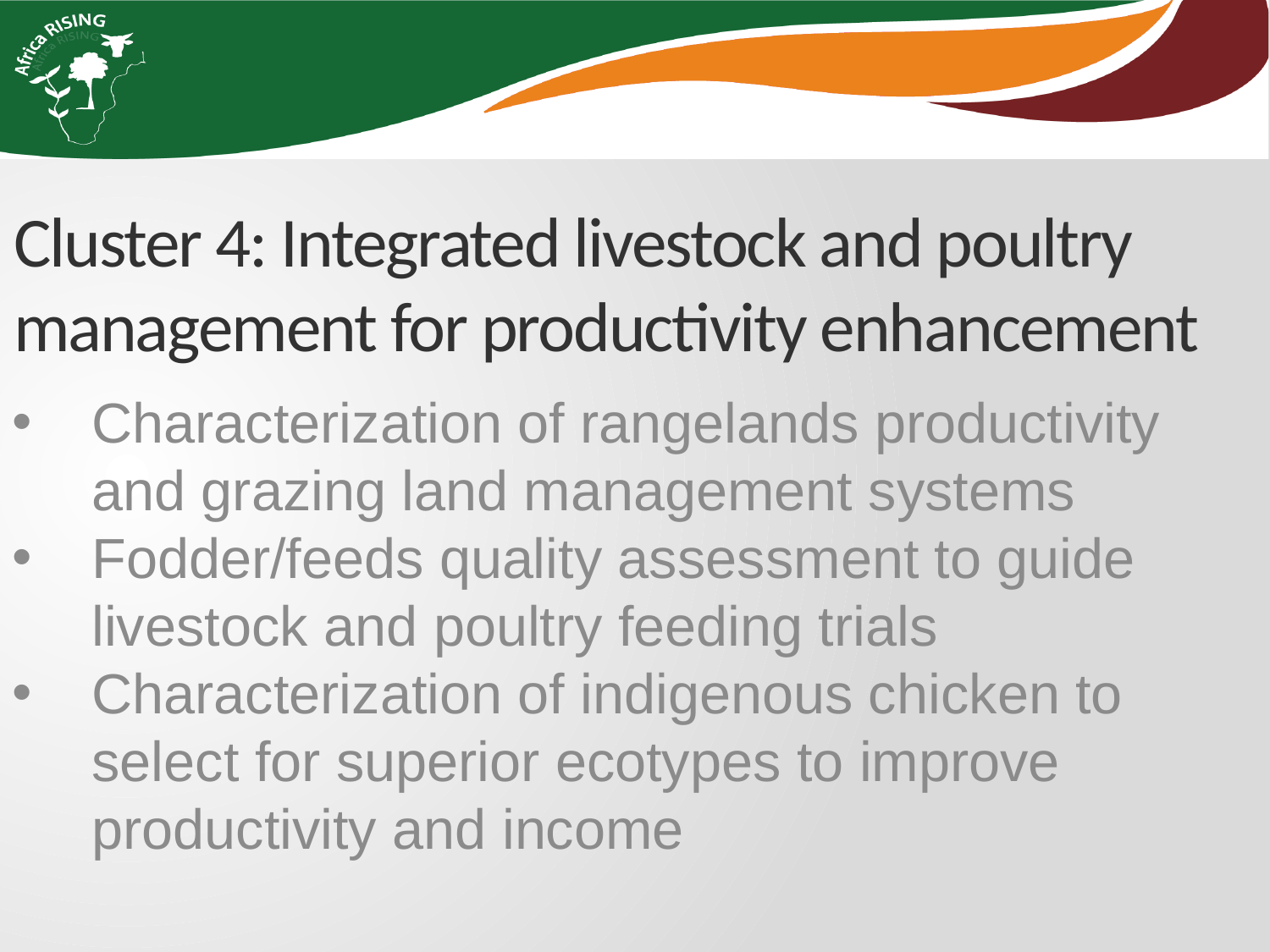

# Cluster 4: Integrated livestock and poultry management for productivity enhancement
Characterization of rangelands productivity and grazing land management systems
Fodder/feeds quality assessment to guide livestock and poultry feeding trials
Characterization of indigenous chicken to select for superior ecotypes to improve productivity and income